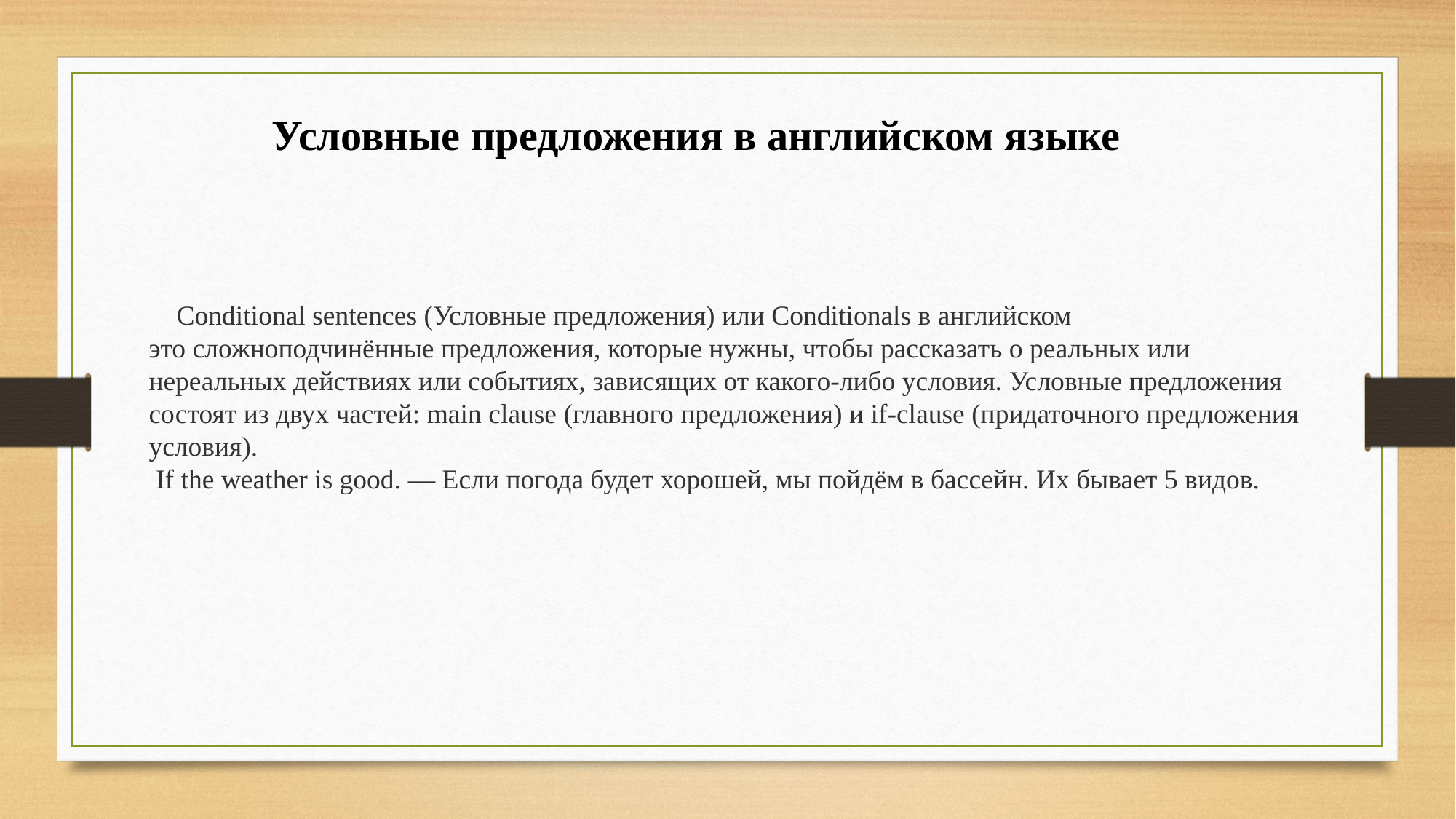

Условные предложения в английском языке
    Conditional sentences (Условные предложения) или Conditionals в английском это cложноподчинённые предложения, которые нужны, чтобы рассказать о реальных или нереальных действиях или событиях, зависящих от какого-либо условия. Условные предложения состоят из двух частей: main clause (главного предложения) и if-clause (придаточного предложения условия).
 If the weather is good. — Если погода будет хорошей, мы пойдём в бассейн. Их бывает 5 видов.